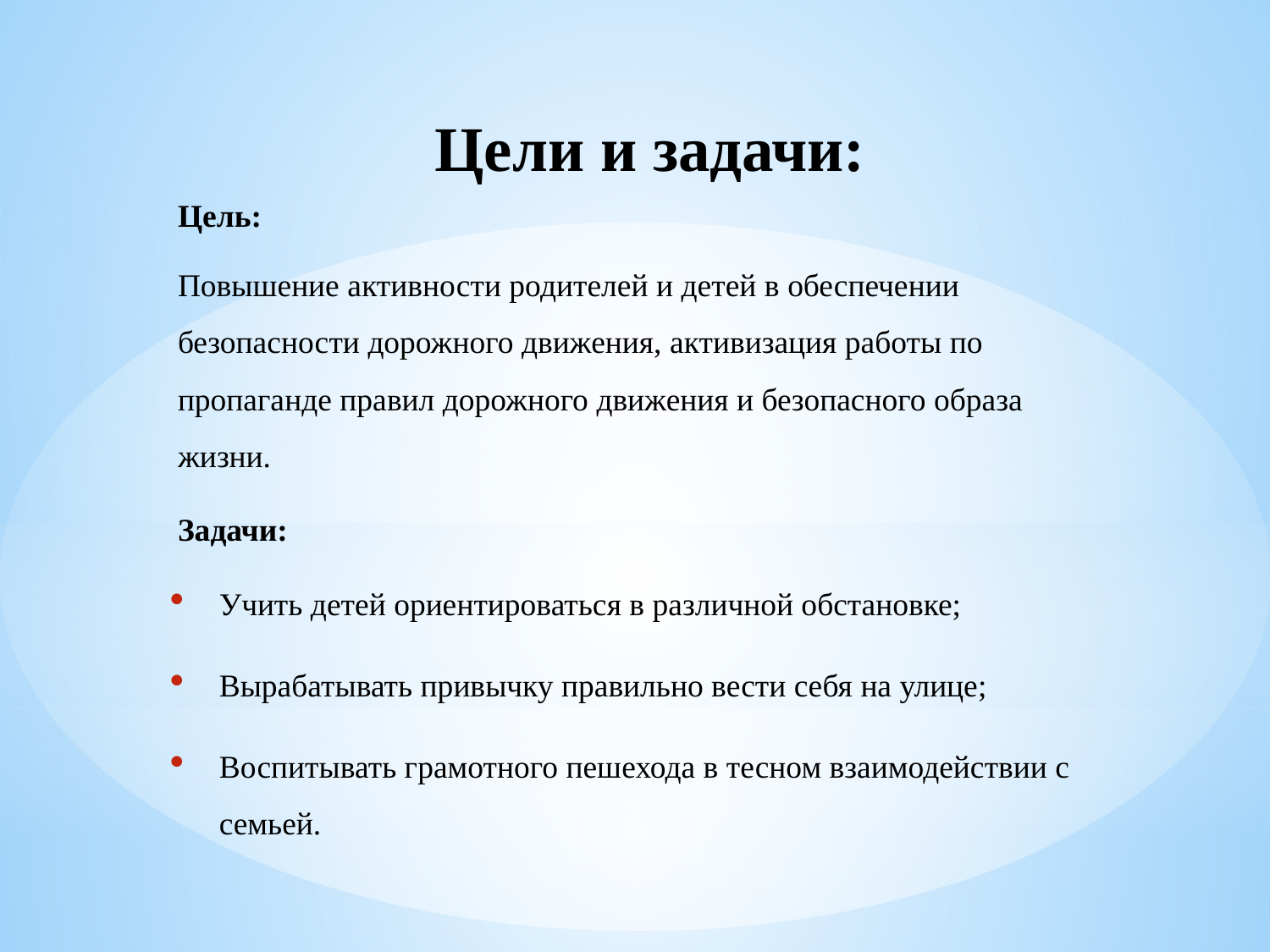

Цели и задачи:
Цель:
Повышение активности родителей и детей в обеспечении безопасности дорожного движения, активизация работы по пропаганде правил дорожного движения и безопасного образа жизни.
Задачи:
Учить детей ориентироваться в различной обстановке;
Вырабатывать привычку правильно вести себя на улице;
Воспитывать грамотного пешехода в тесном взаимодействии с семьей.

#